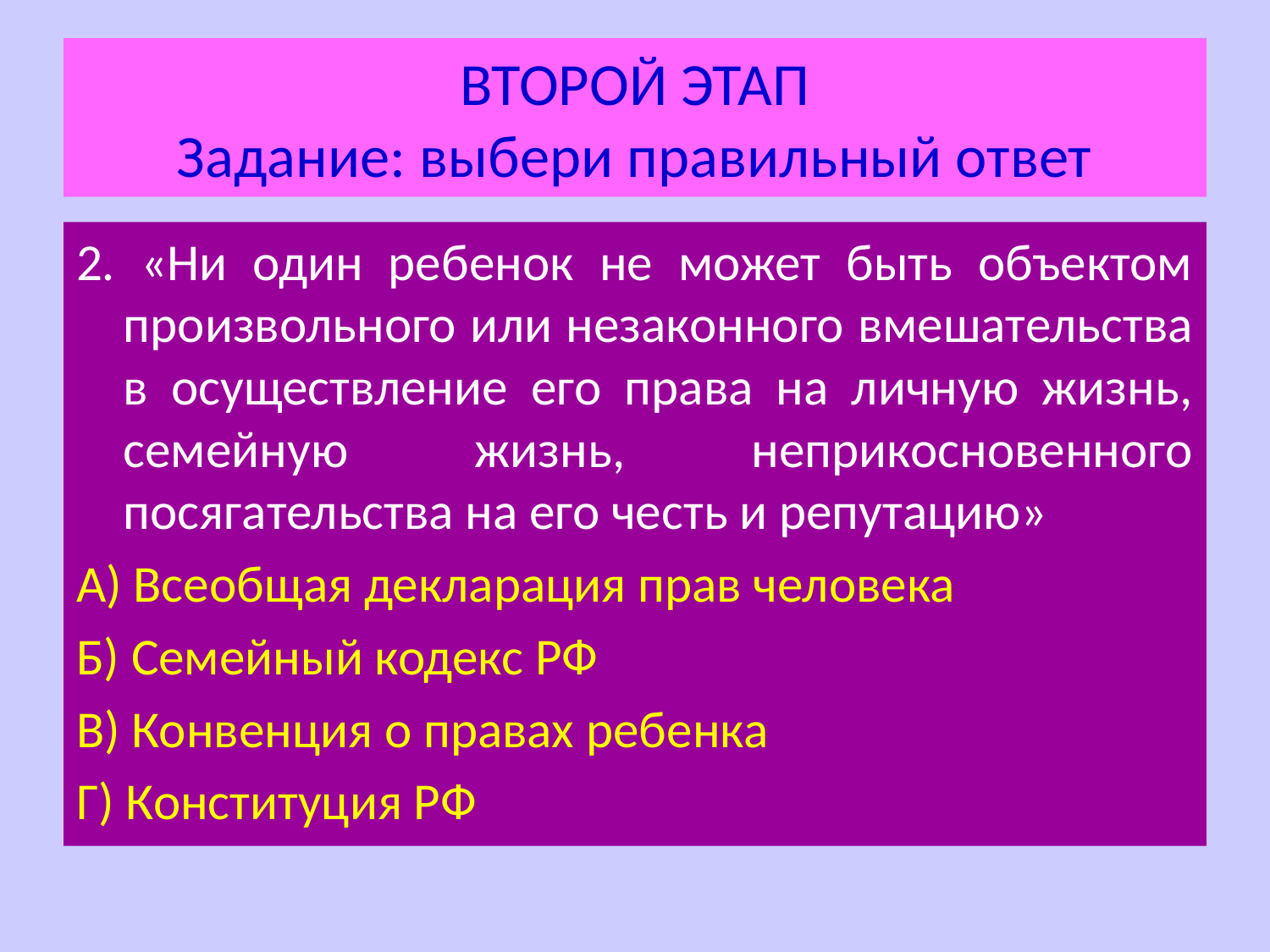

# ВТОРОЙ ЭТАП Задание: выбери правильный ответ
2. «Ни один ребенок не может быть объектом произвольного или незаконного вмешательства в осуществление его права на личную жизнь, семейную жизнь, неприкосновенного посягательства на его честь и репутацию»
А) Всеобщая декларация прав человека
Б) Семейный кодекс РФ
В) Конвенция о правах ребенка
Г) Конституция РФ